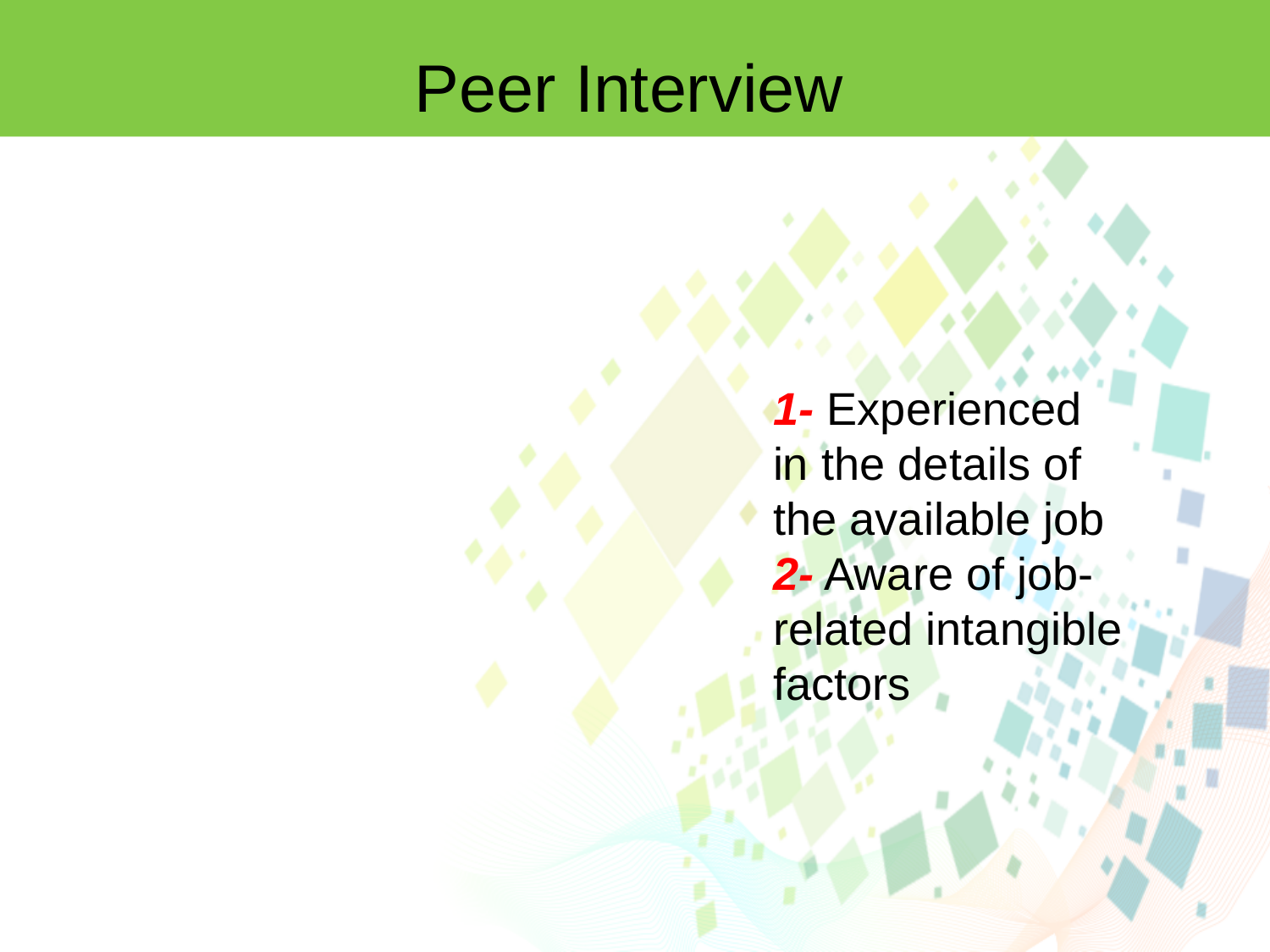

Peer Interview
1- Experienced in the details of the available job
2- Aware of job-related intangible factors